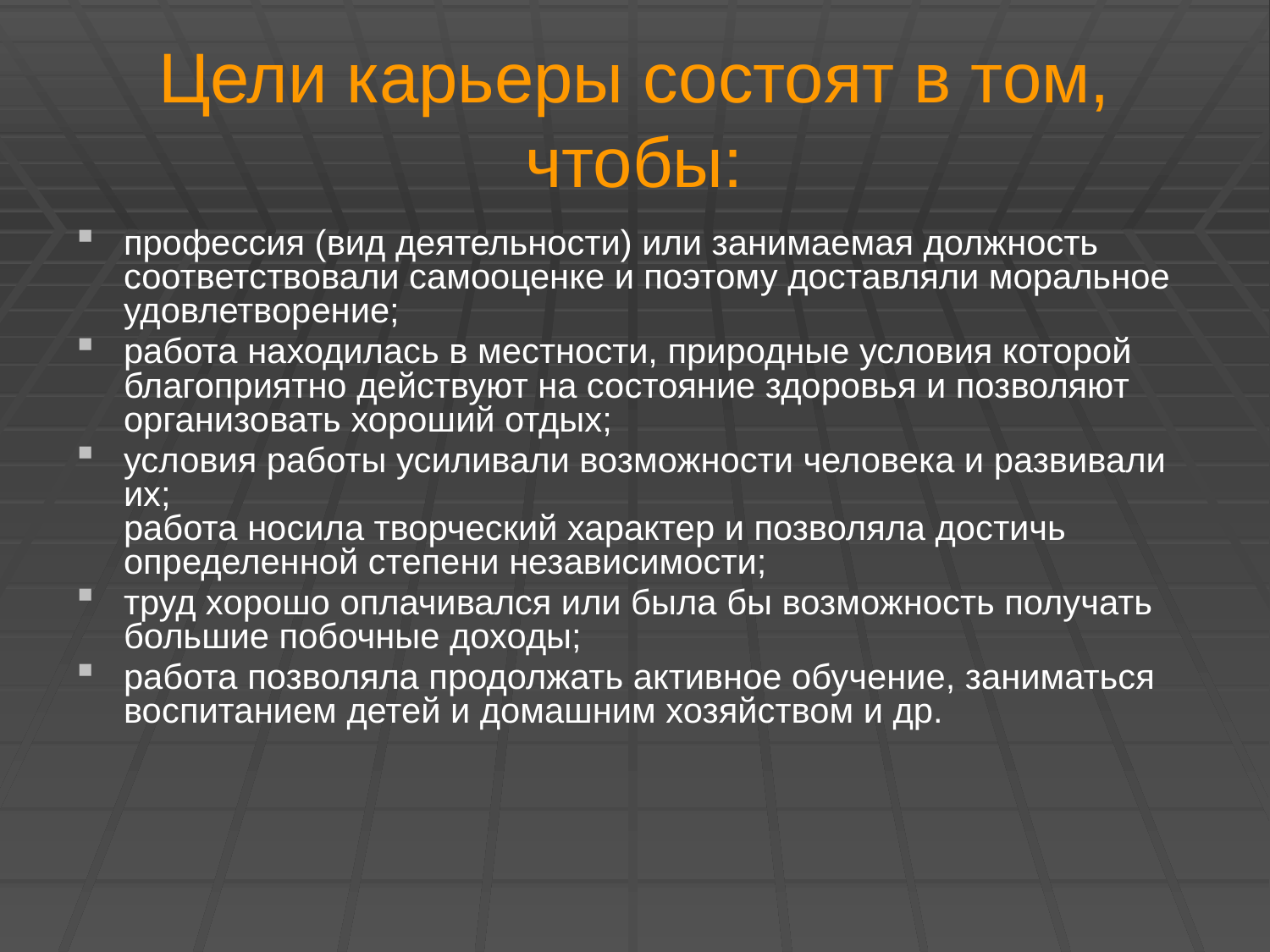

# Цели карьеры состоят в том, чтобы:
профессия (вид деятельности) или занимаемая должность соответствовали самооценке и поэтому доставляли моральное удовлетворение;
работа находилась в местности, природные условия которой благоприятно действуют на состояние здоровья и позволяют организовать хороший отдых;
условия работы усиливали возможности человека и развивали их;
работа носила творческий характер и позволяла достичь определенной степени независимости;
труд хорошо оплачивался или была бы возможность получать большие побочные доходы;
работа позволяла продолжать активное обучение, заниматься воспитанием детей и домашним хозяйством и др.